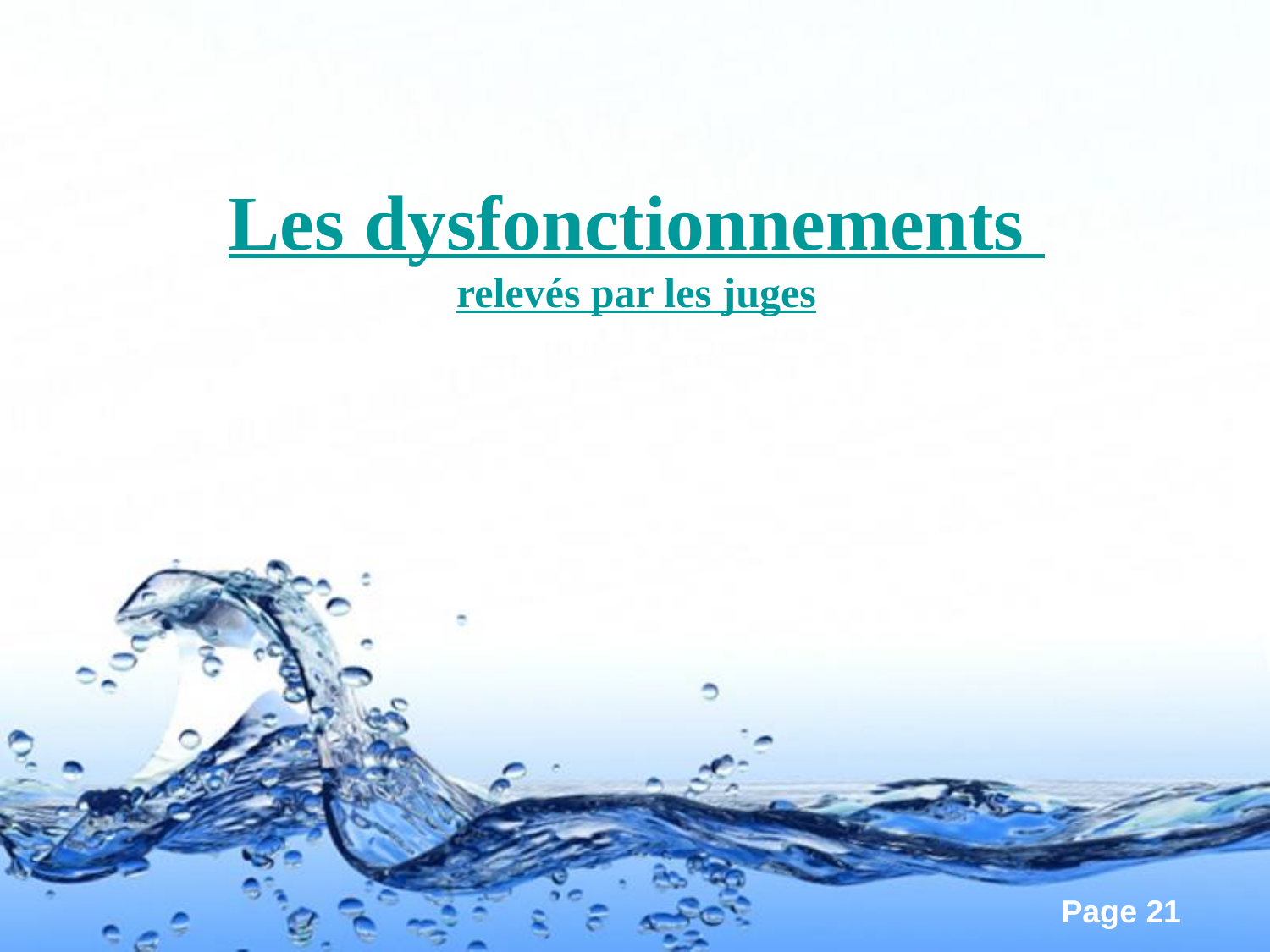

# Les dysfonctionnements relevés par les juges